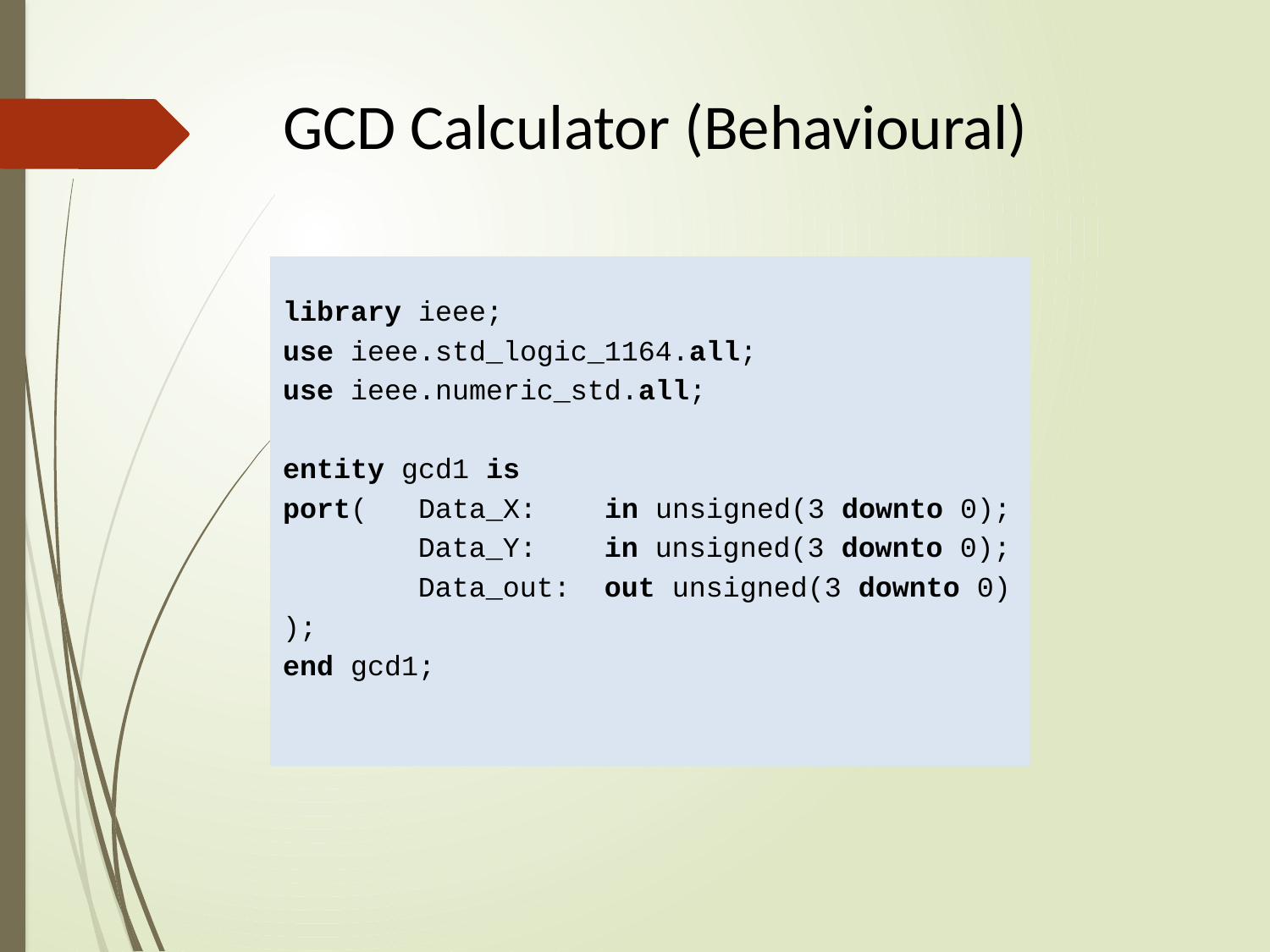

# GCD Calculator (Behavioural)

library ieee;
use ieee.std_logic_1164.all;
use ieee.numeric_std.all;

entity gcd1 is
port(   Data_X:    in unsigned(3 downto 0);
        Data_Y:    in unsigned(3 downto 0);
        Data_out:  out unsigned(3 downto 0)
);
end gcd1;